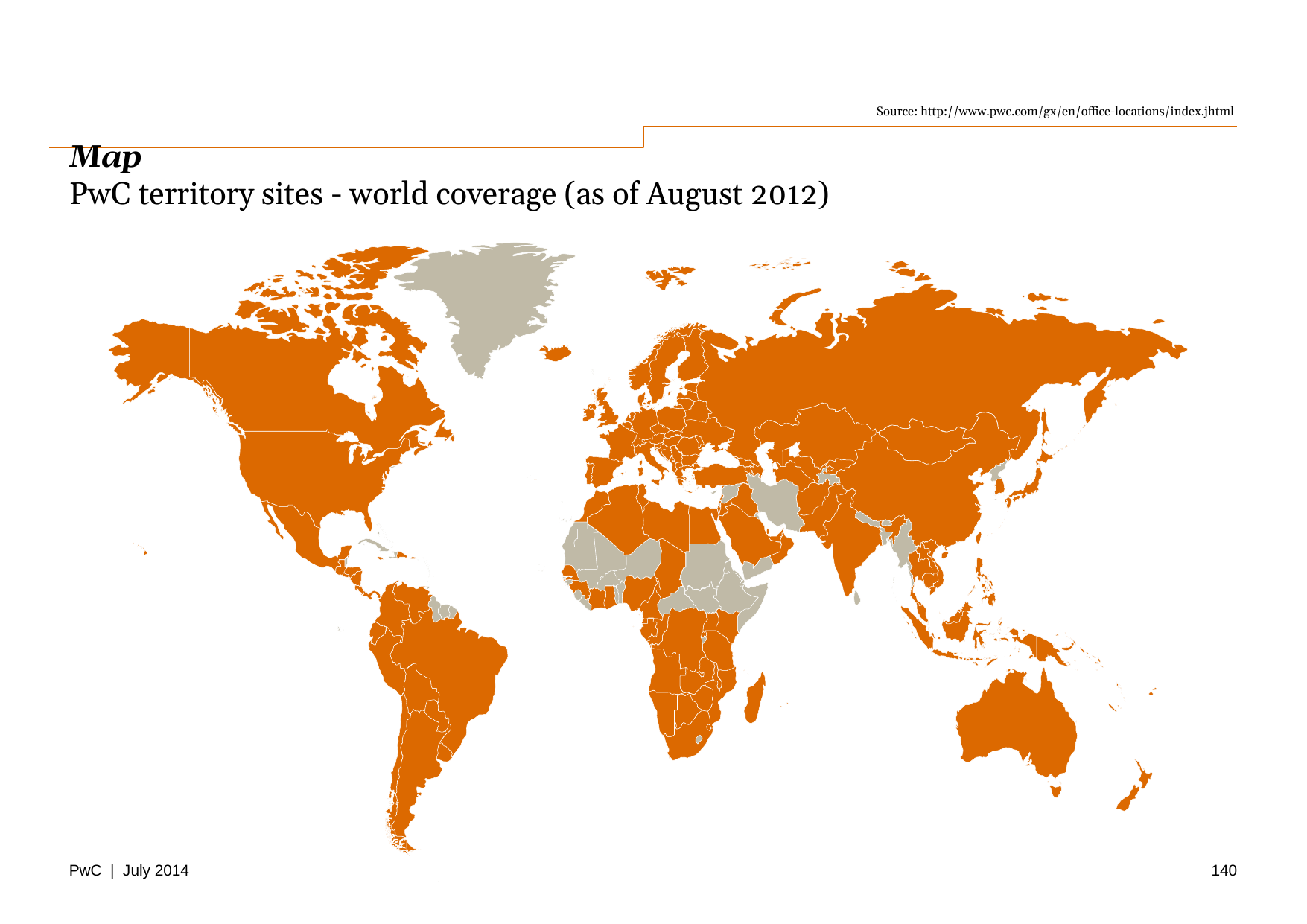

Source: http://www.pwc.com/gx/en/office-locations/index.jhtml
# Map PwC territory sites - world coverage (as of August 2012)

140